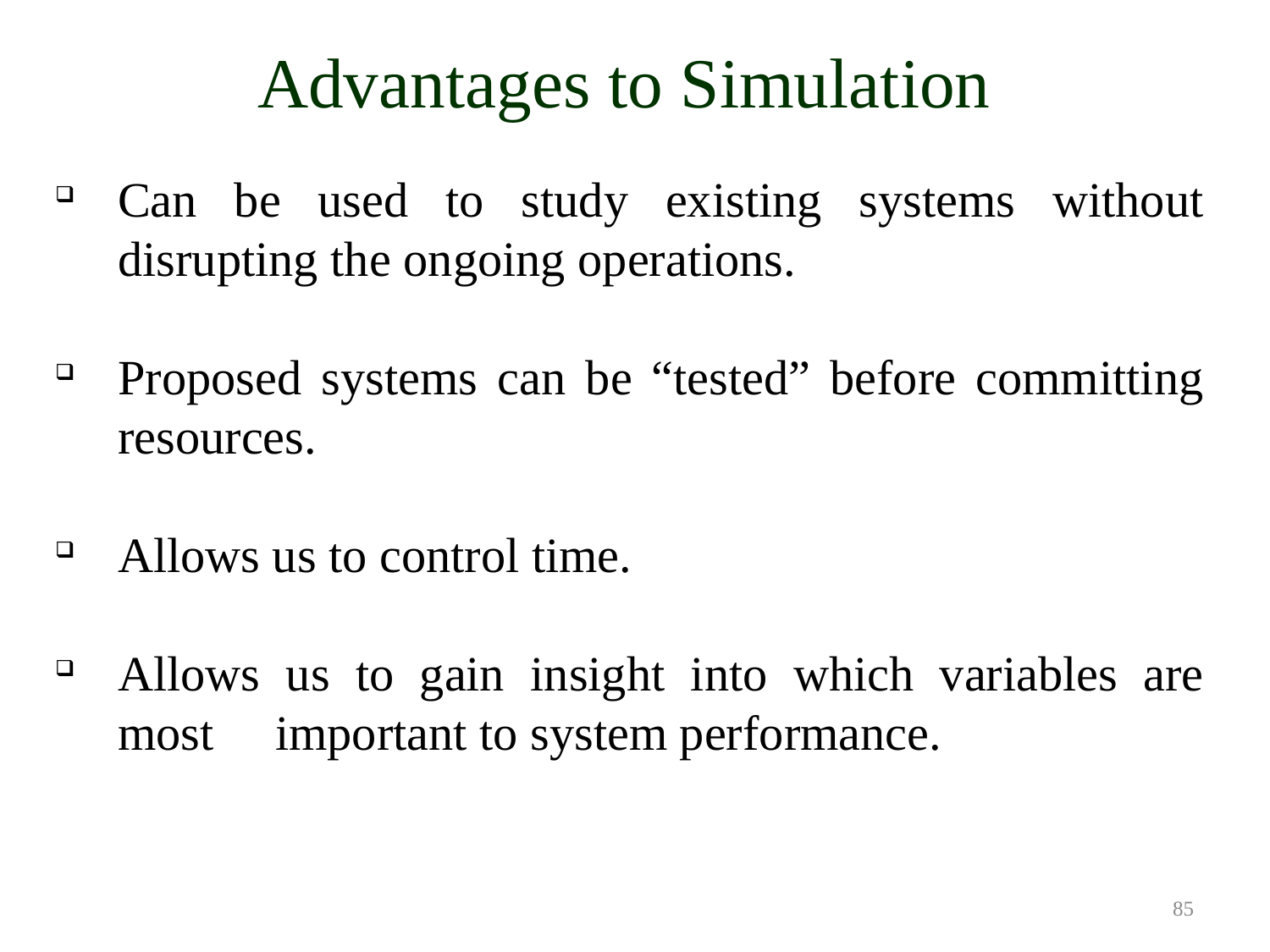

# Advantages to Simulation
Can be used to study existing systems without disrupting the ongoing operations.

Proposed systems can be “tested” before committing resources.

Allows us to control time.

Allows us to gain insight into which variables are most     important to system performance.
85